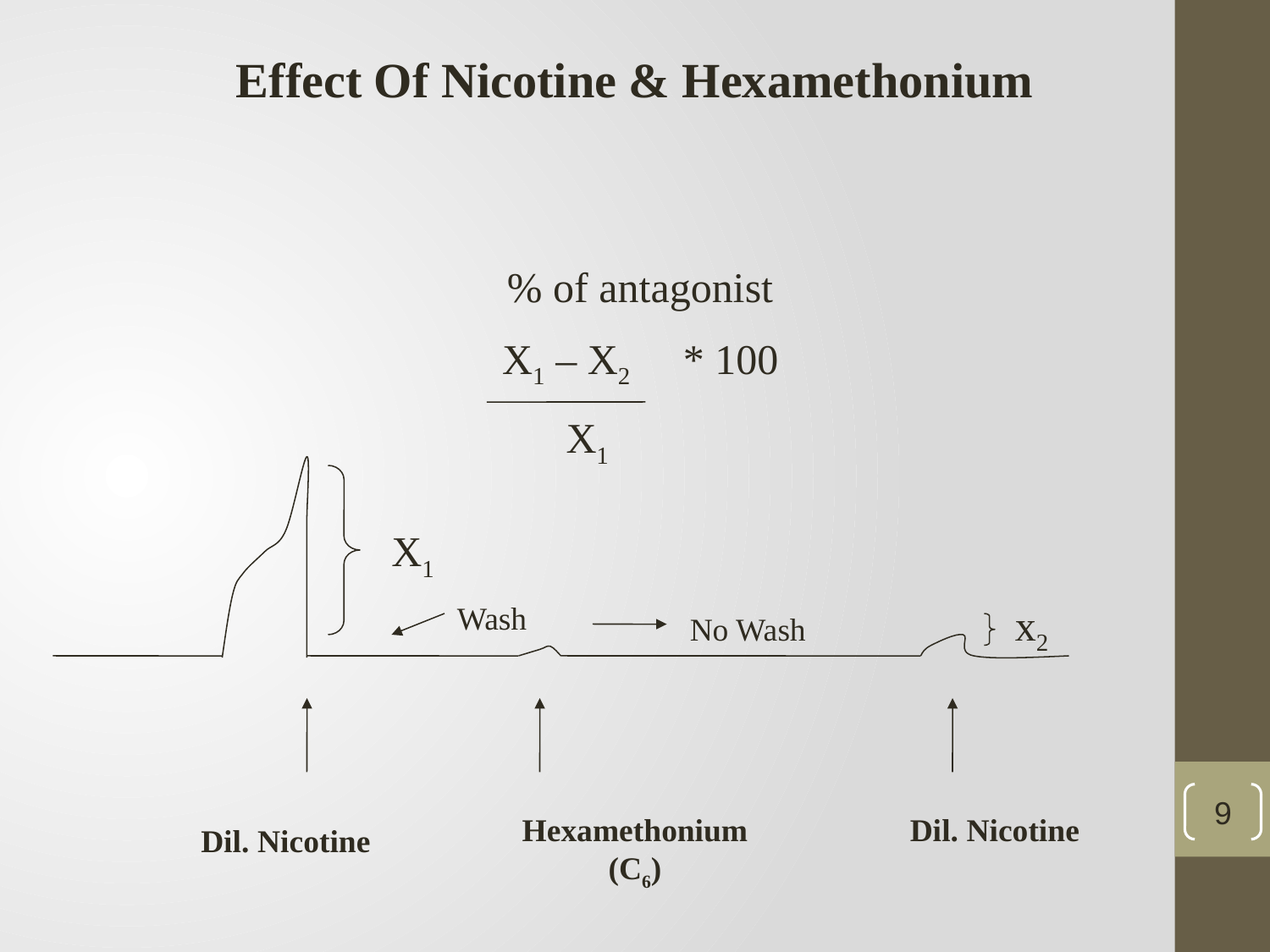

Effect Of Nicotine & Hexamethonium
% of antagonist
X1 – X2     * 100
X1

X1
Wash
No Wash
x2

9
Hexamethonium (C6)
Dil. Nicotine
Dil. Nicotine